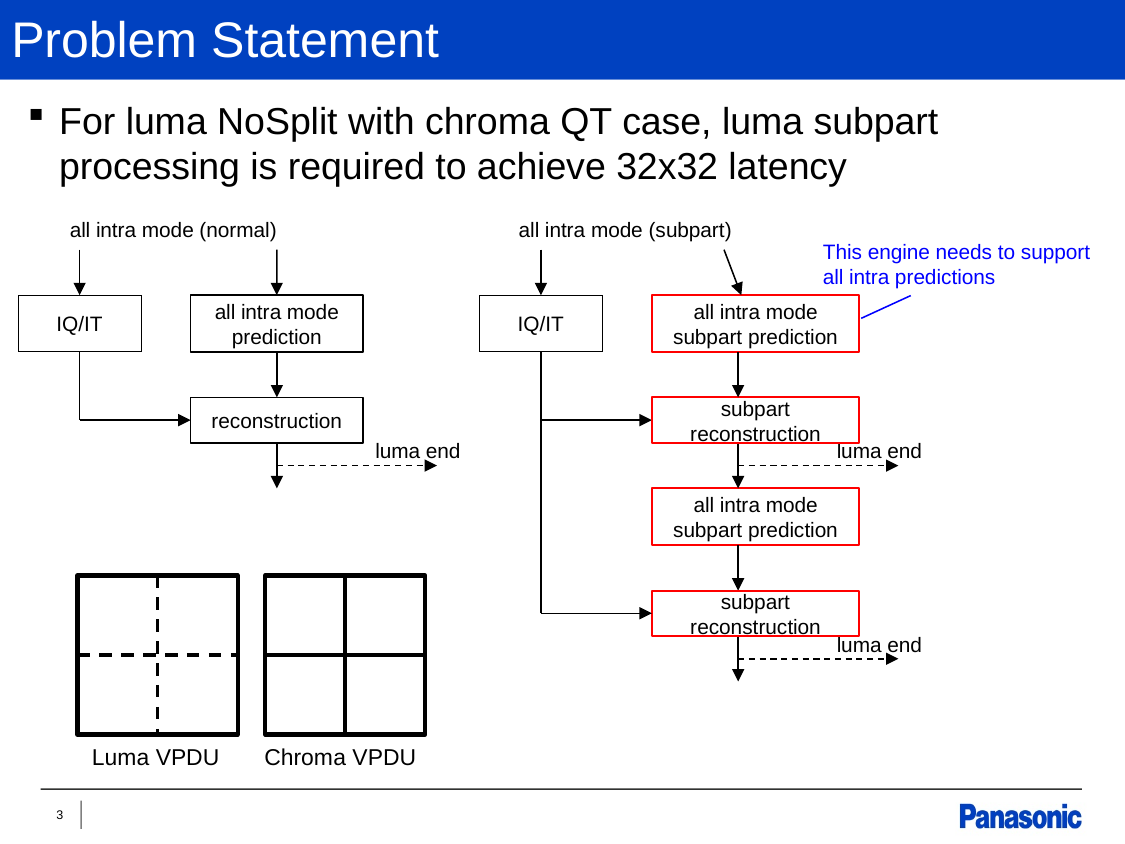

# Problem Statement
For luma NoSplit with chroma QT case, luma subpart processing is required to achieve 32x32 latency

all intra mode (normal)
all intra mode (subpart)
This engine needs to support all intra predictions
IQ/IT
all intra mode
prediction
IQ/IT
all intra mode
subpart prediction
reconstruction
subpart
reconstruction
luma end
luma end
all intra mode
subpart prediction
subpart
reconstruction
luma end

Luma VPDU
Chroma VPDU